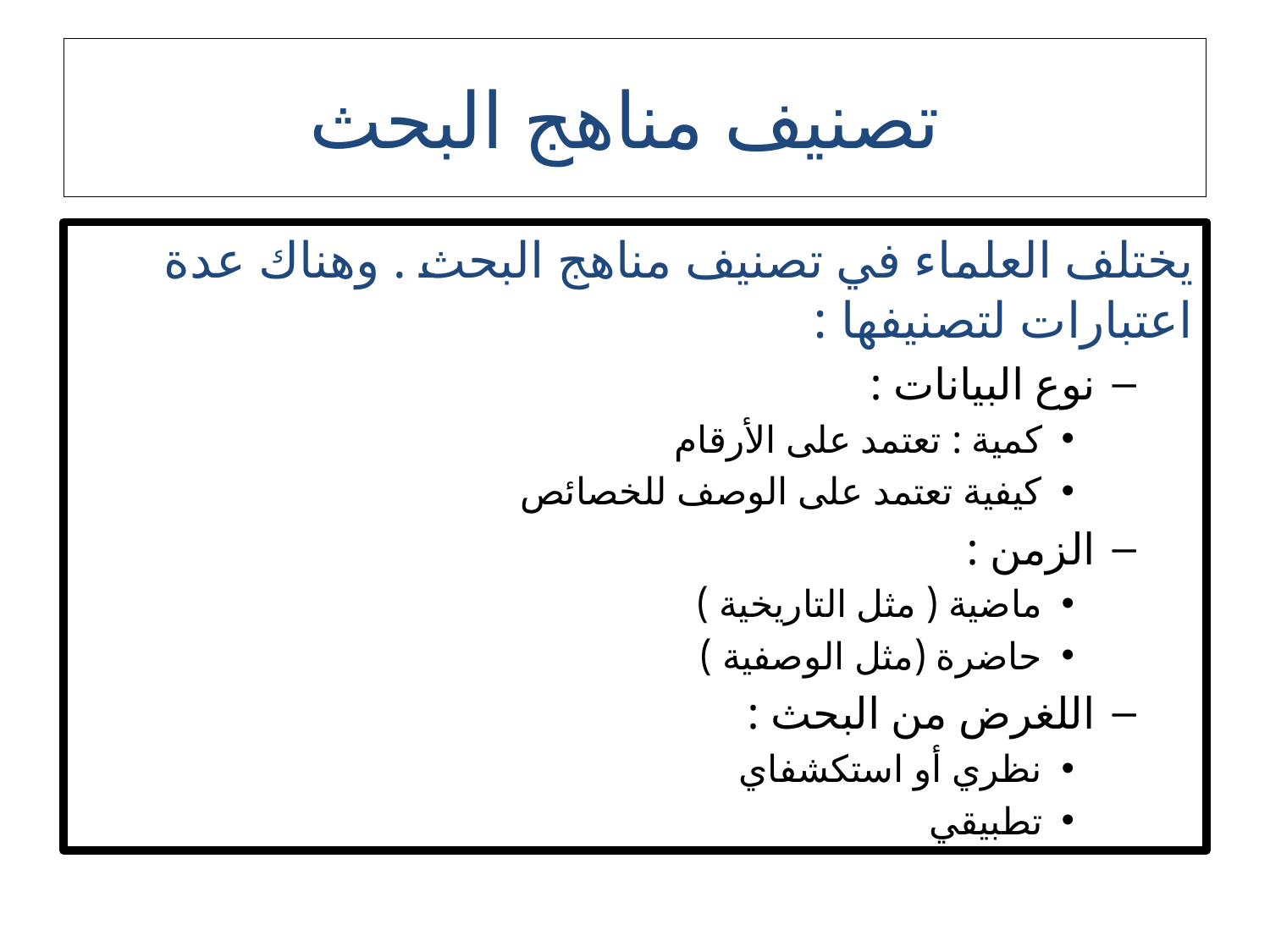

# تصنيف مناهج البحث
يختلف العلماء في تصنيف مناهج البحث . وهناك عدة اعتبارات لتصنيفها :
نوع البيانات :
كمية : تعتمد على الأرقام
كيفية تعتمد على الوصف للخصائص
الزمن :
ماضية ( مثل التاريخية )
حاضرة (مثل الوصفية )
اللغرض من البحث :
نظري أو استكشفاي
تطبيقي